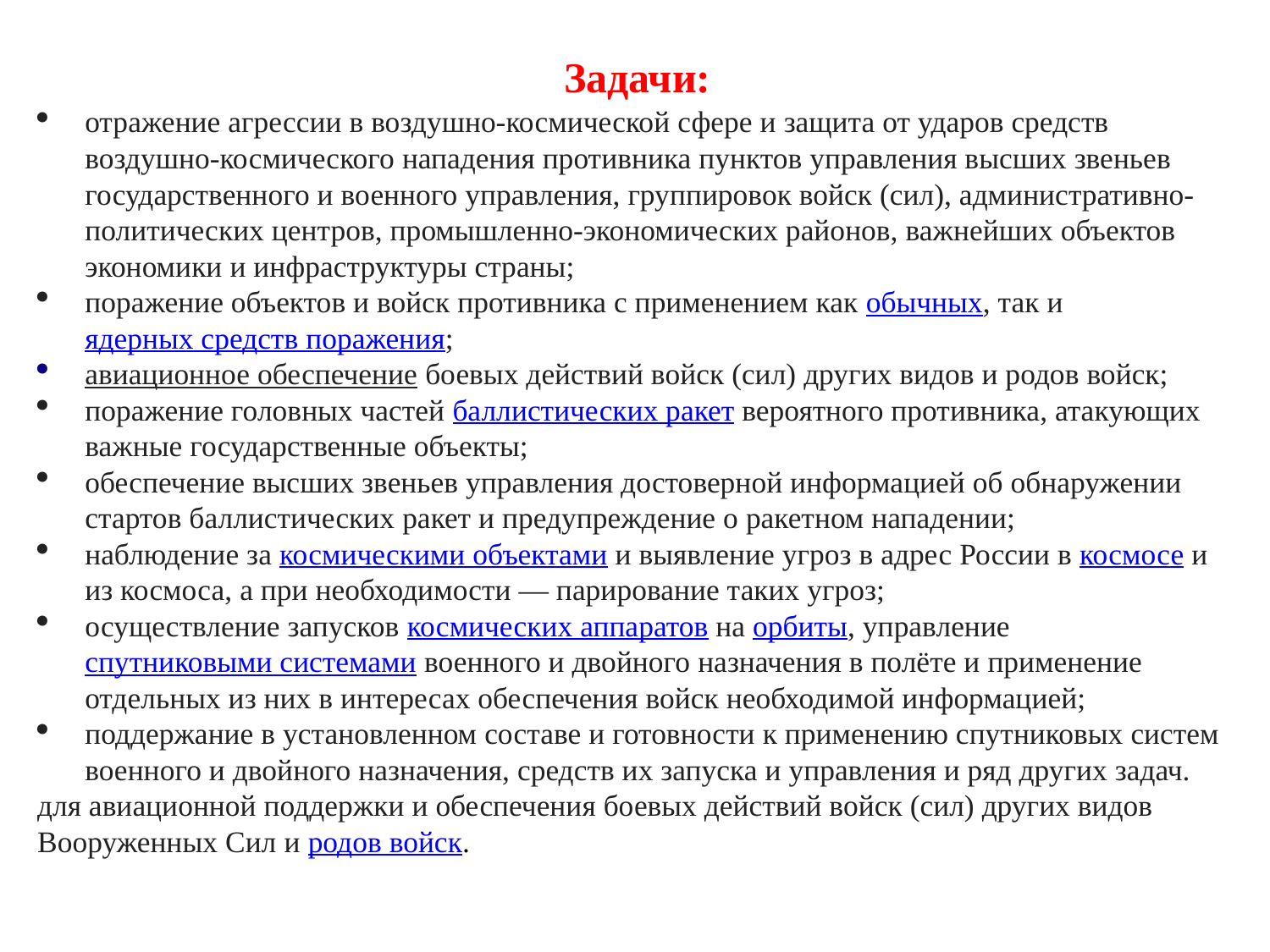

Задачи:
отражение агрессии в воздушно-космической сфере и защита от ударов средств воздушно-космического нападения противника пунктов управления высших звеньев государственного и военного управления, группировок войск (сил), административно-политических центров, промышленно-экономических районов, важнейших объектов экономики и инфраструктуры страны;
поражение объектов и войск противника с применением как обычных, так и ядерных средств поражения;
авиационное обеспечение боевых действий войск (сил) других видов и родов войск;
поражение головных частей баллистических ракет вероятного противника, атакующих важные государственные объекты;
обеспечение высших звеньев управления достоверной информацией об обнаружении стартов баллистических ракет и предупреждение о ракетном нападении;
наблюдение за космическими объектами и выявление угроз в адрес России в космосе и из космоса, а при необходимости — парирование таких угроз;
осуществление запусков космических аппаратов на орбиты, управление спутниковыми системами военного и двойного назначения в полёте и применение отдельных из них в интересах обеспечения войск необходимой информацией;
поддержание в установленном составе и готовности к применению спутниковых систем военного и двойного назначения, средств их запуска и управления и ряд других задач.
для авиационной поддержки и обеспечения боевых действий войск (сил) других видов Вооруженных Сил и родов войск.